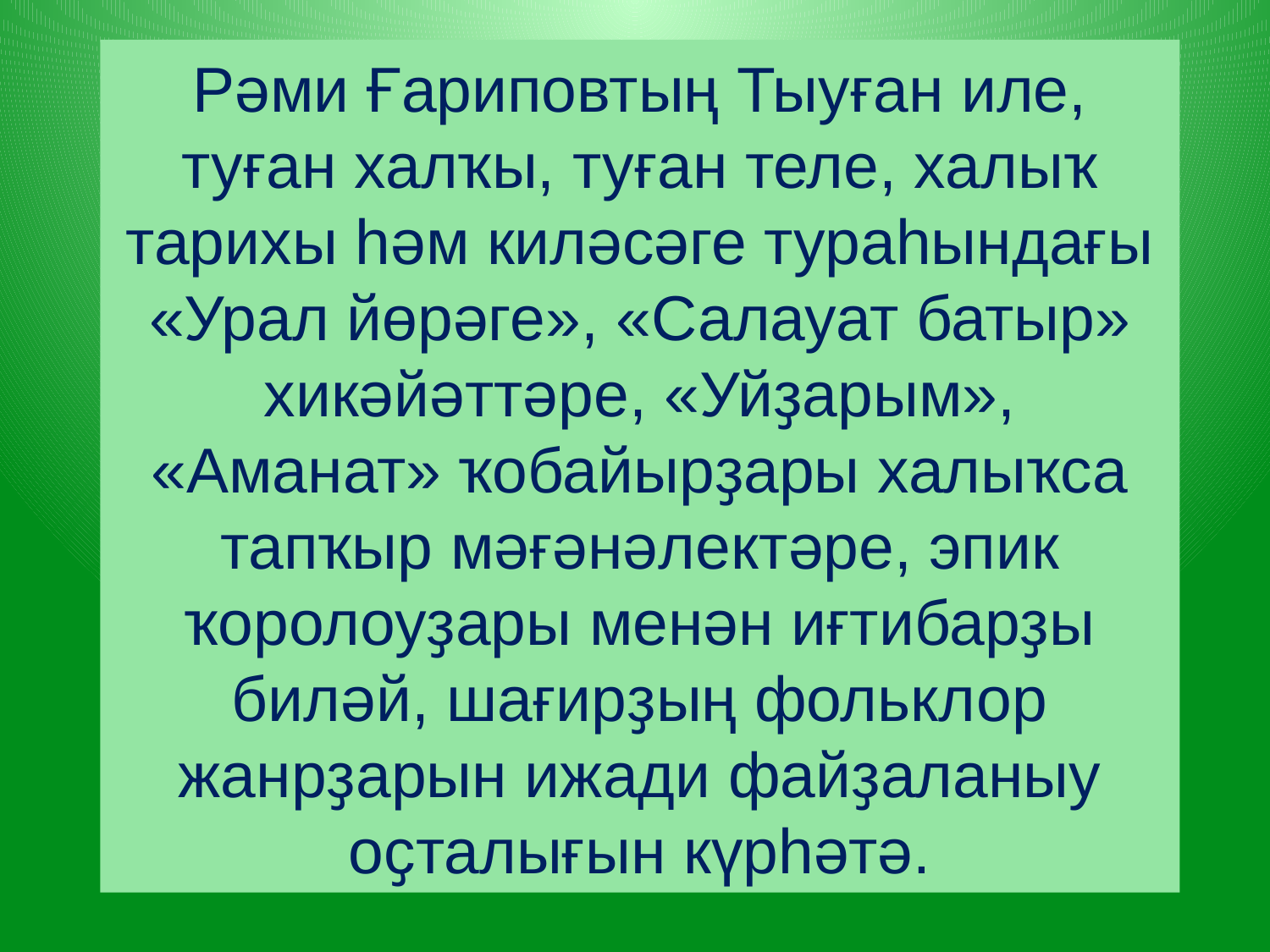

Рәми Ғариповтың Тыуған иле, туған халҡы, туған теле, халыҡ тарихы һәм киләсәге тураһындағы «Урал йөрәге», «Салауат батыр» хикәйәттәре, «Уйҙарым», «Аманат» ҡобайырҙары халыҡса тапҡыр мәғәнәлектәре, эпик ҡоролоуҙары менән иғтибарҙы биләй, шағирҙың фольклор жанрҙарын ижади файҙаланыу оҫталығын күрһәтә.